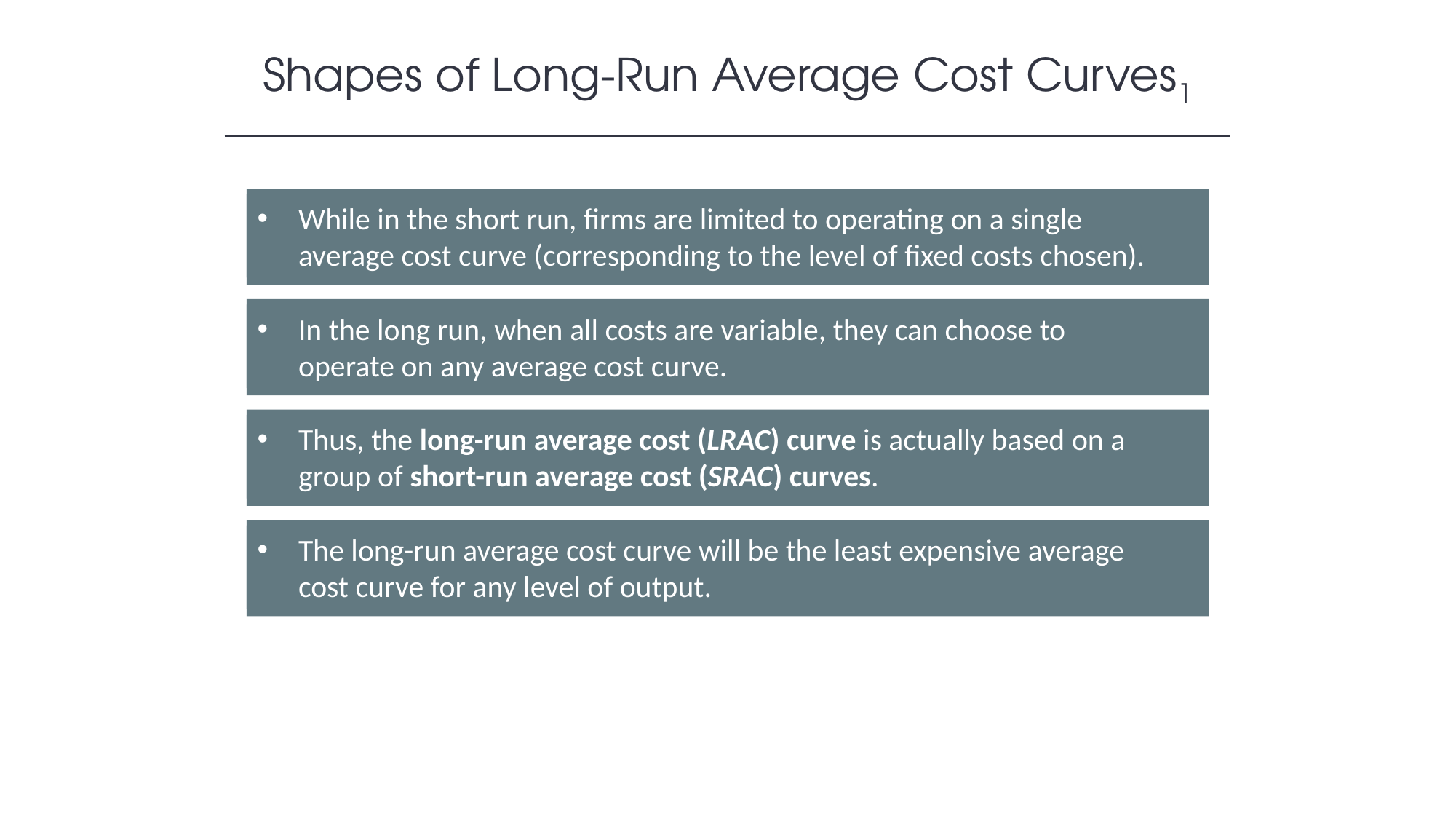

Shapes of Long-Run Average Cost Curves1

While in the short run, firms are limited to operating on a single average cost curve (corresponding to the level of fixed costs chosen).

In the long run, when all costs are variable, they can choose to operate on any average cost curve.

Thus, the long-run average cost (LRAC) curve is actually based on a group of short-run average cost (SRAC) curves.

The long-run average cost curve will be the least expensive average cost curve for any level of output.